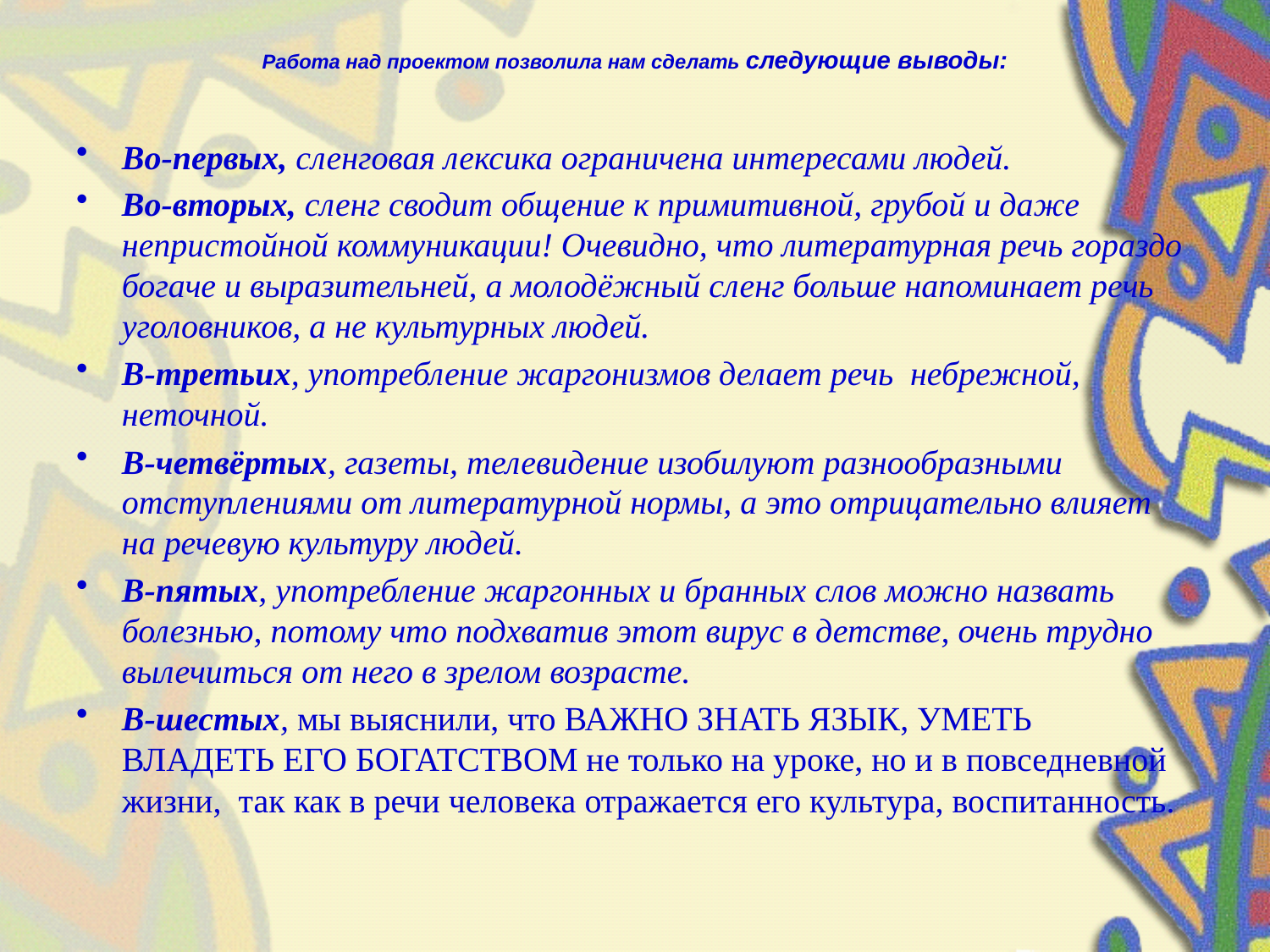

# Работа над проектом позволила нам сделать следующие выводы:
Во-первых, сленговая лексика ограничена интересами людей.
Во-вторых, сленг сводит общение к примитивной, грубой и даже непристойной коммуникации! Очевидно, что литературная речь гораздо богаче и выразительней, а молодёжный сленг больше напоминает речь уголовников, а не культурных людей.
В-третьих, употребление жаргонизмов делает речь  небрежной, неточной.
В-четвёртых, газеты, телевидение изобилуют разнообразными отступлениями от литературной нормы, а это отрицательно влияет на речевую культуру людей.
В-пятых, употребление жаргонных и бранных слов можно назвать болезнью, потому что подхватив этот вирус в детстве, очень трудно вылечиться от него в зрелом возрасте.
В-шестых, мы выяснили, что ВАЖНО ЗНАТЬ ЯЗЫК, УМЕТЬ ВЛАДЕТЬ ЕГО БОГАТСТВОМ не только на уроке, но и в повседневной жизни,  так как в речи человека отражается его культура, воспитанность.